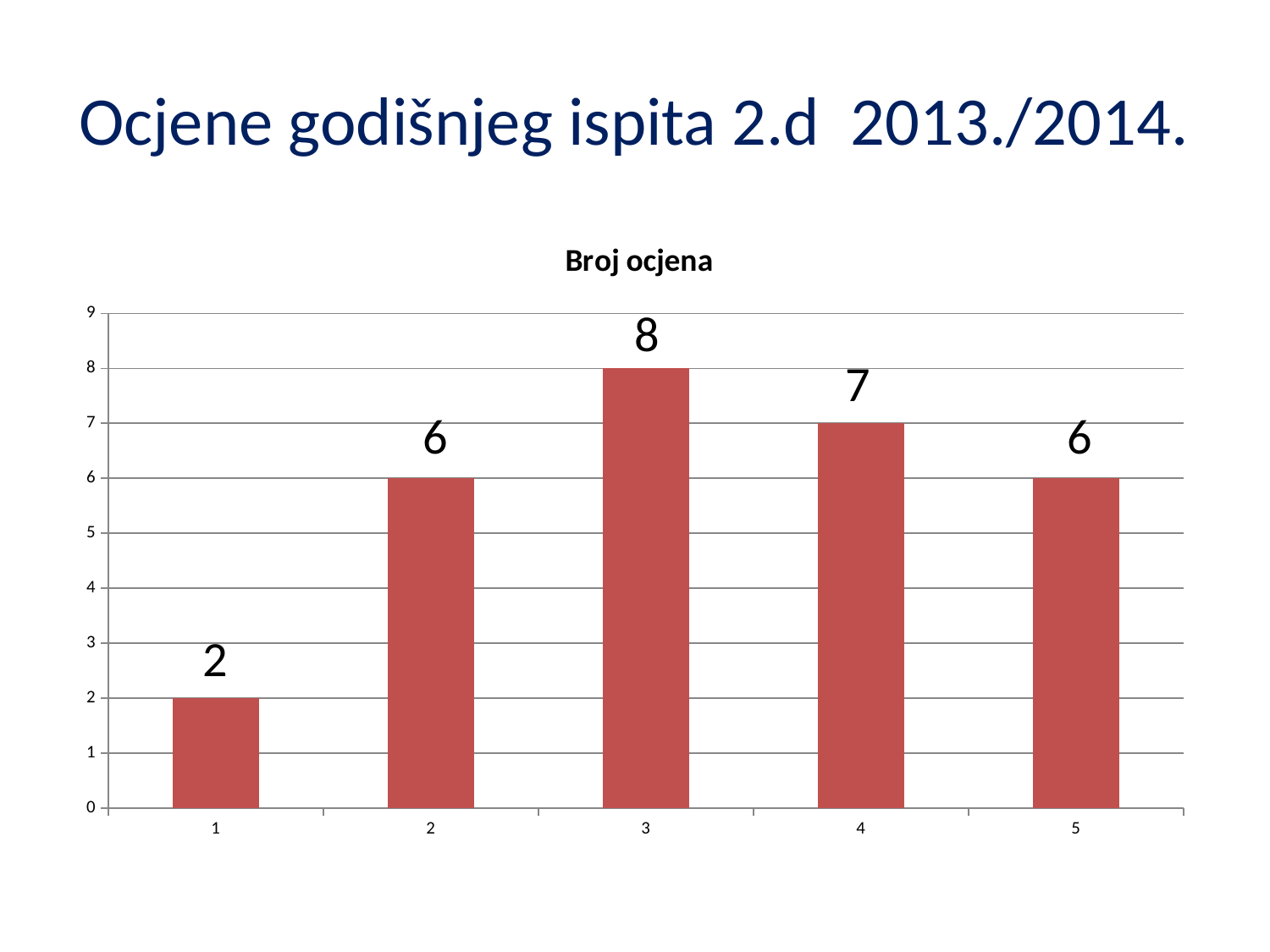

# Ocjene godišnjeg ispita 2.d  2013./2014.

### Chart: Broj ocjena

| Category | broj ocjena |
|---|---|